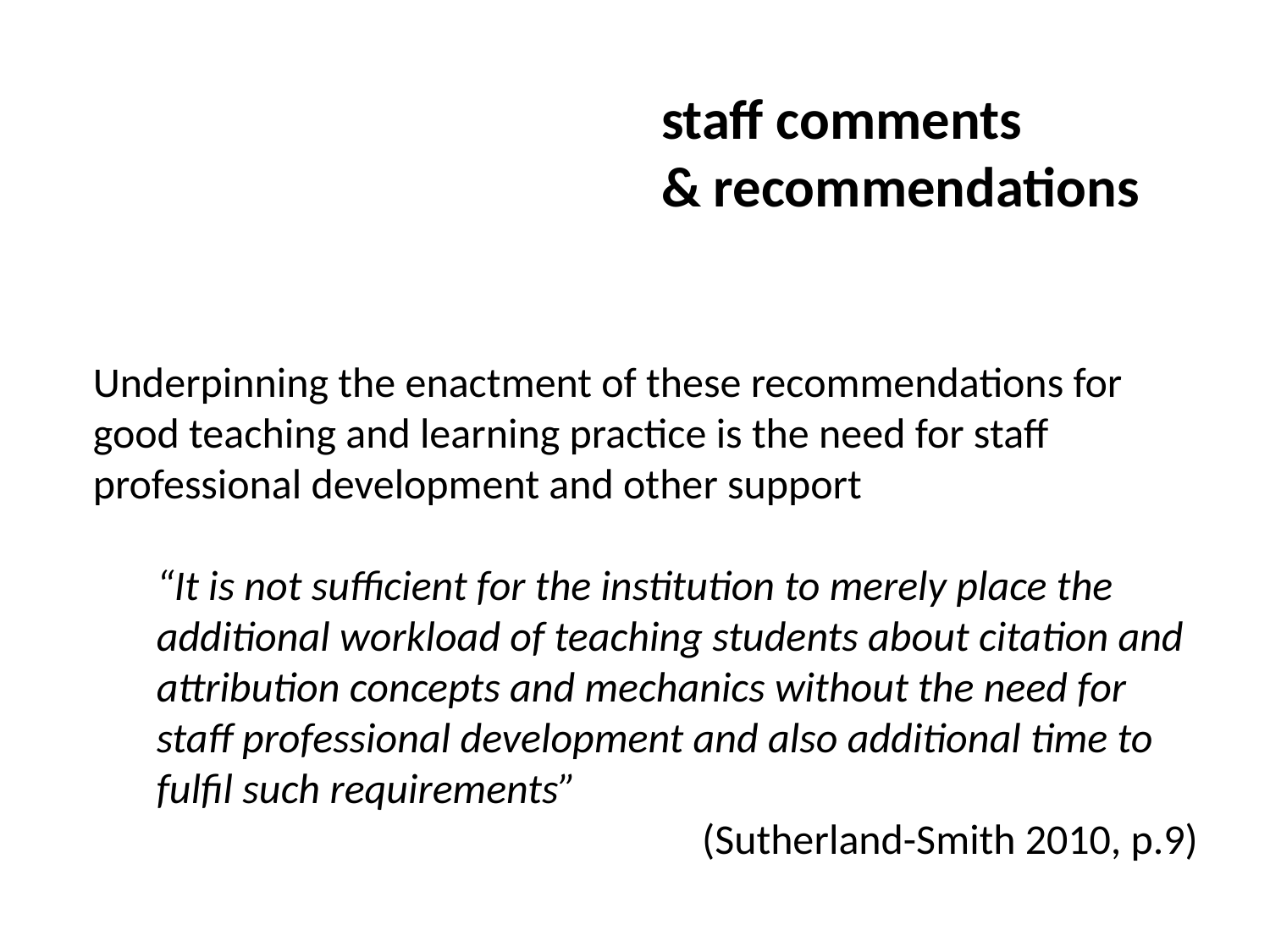

staff comments
& recommendations
Underpinning the enactment of these recommendations for good teaching and learning practice is the need for staff professional development and other support

“It is not sufficient for the institution to merely place the additional workload of teaching students about citation and attribution concepts and mechanics without the need for staff professional development and also additional time to fulfil such requirements”
(Sutherland-Smith 2010, p.9)